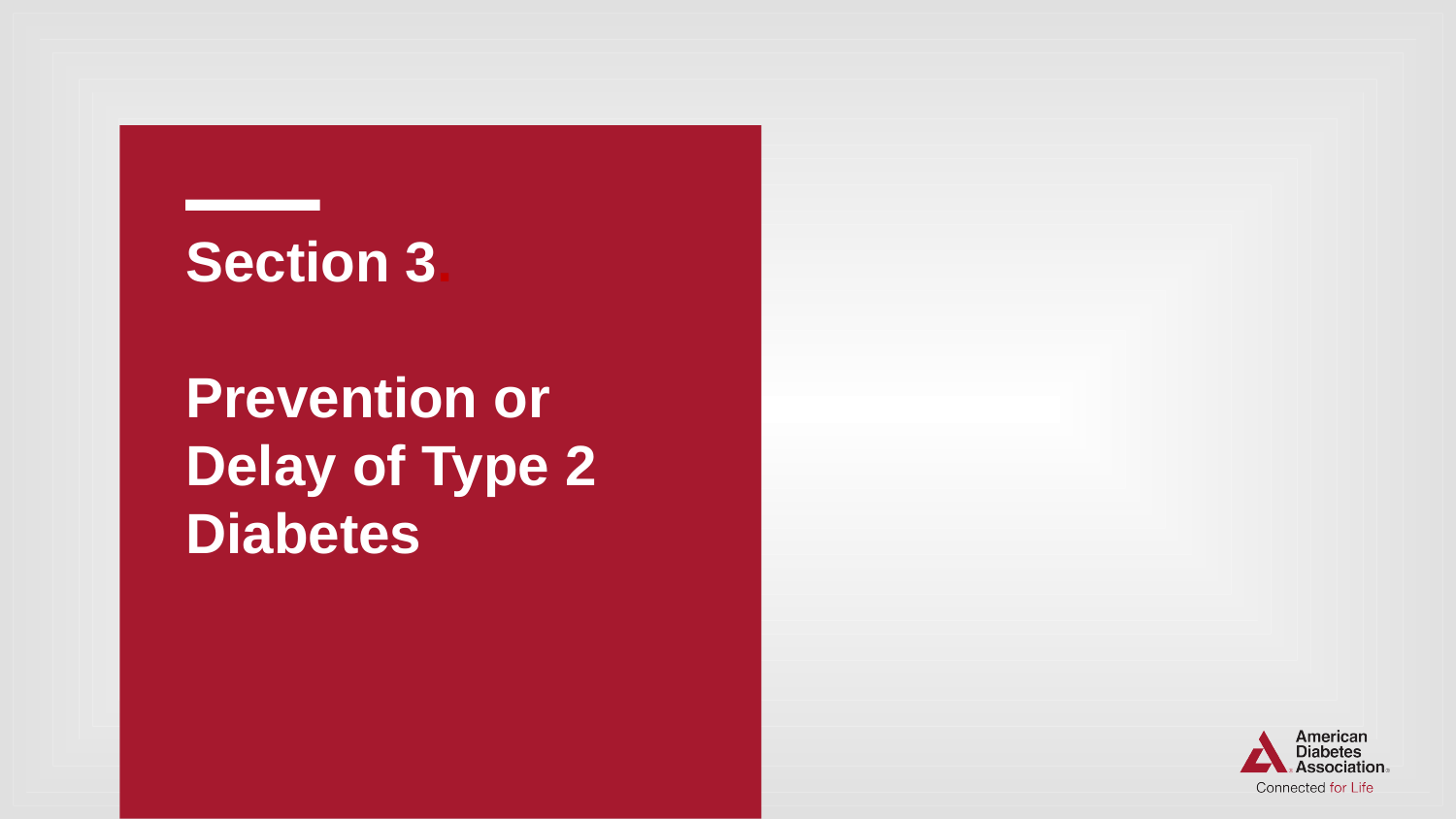

# Section 3. Prevention or Delay of Type 2 Diabetes